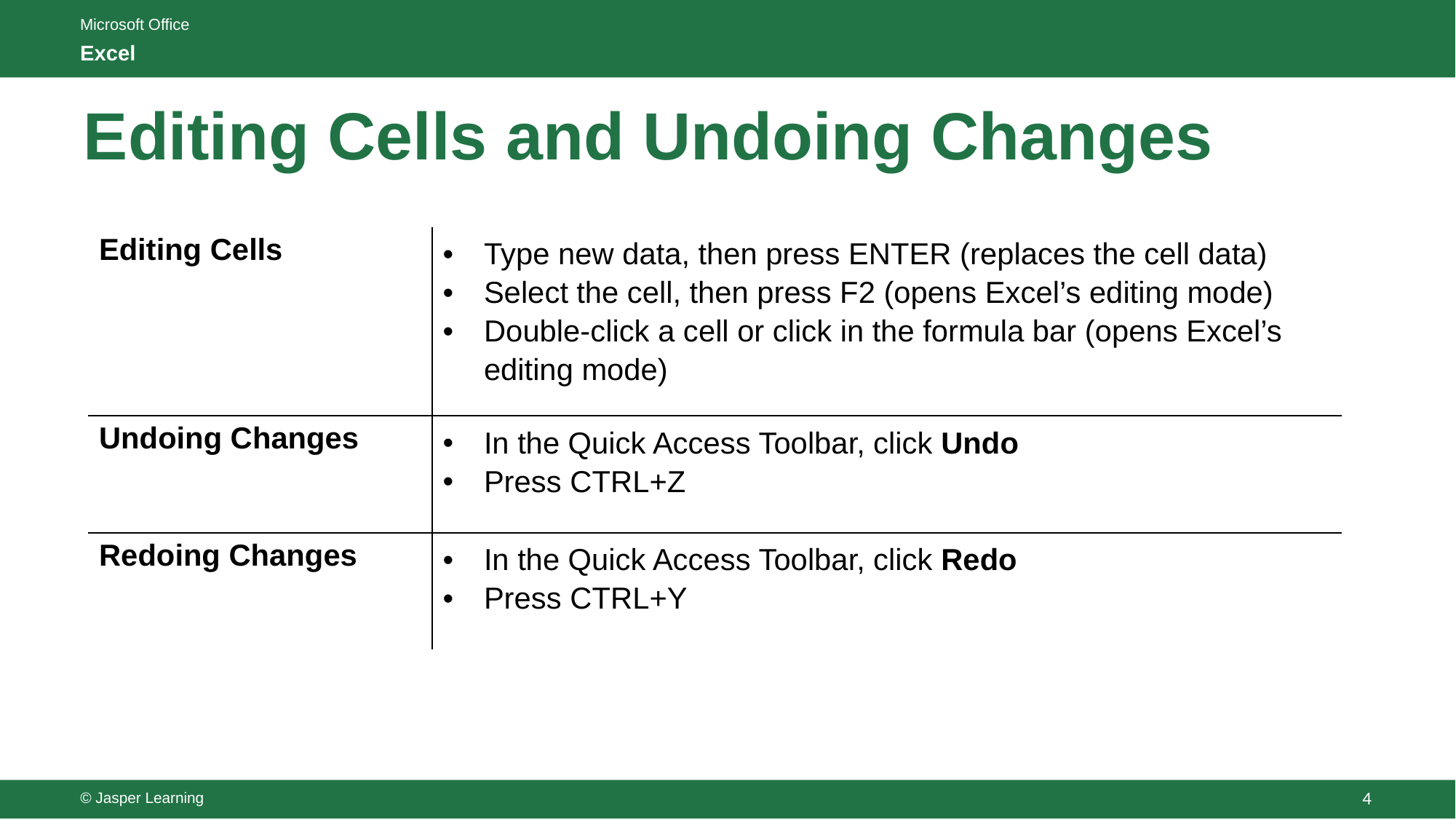

# Editing Cells and Undoing Changes
| Editing Cells | Type new data, then press ENTER (replaces the cell data) Select the cell, then press F2 (opens Excel’s editing mode) Double-click a cell or click in the formula bar (opens Excel’s editing mode) |
| --- | --- |
| Undoing Changes | In the Quick Access Toolbar, click Undo Press CTRL+Z |
| Redoing Changes | In the Quick Access Toolbar, click Redo Press CTRL+Y |
© Jasper Learning
4